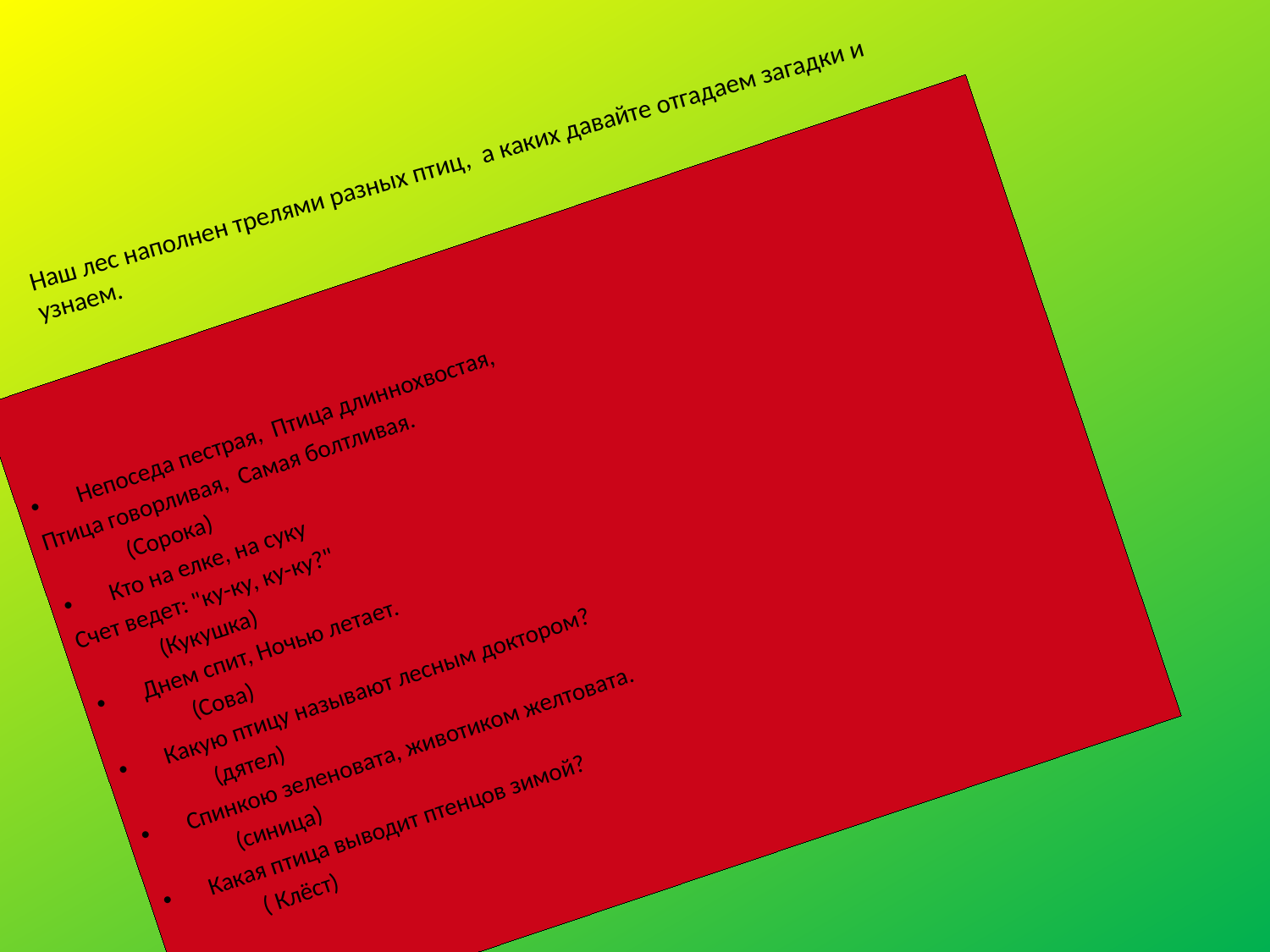

# Наш лес наполнен трелями разных птиц,  а каких давайте отгадаем загадки и узнаем.
Непоседа пестрая,  Птица длиннохвостая,
Птица говорливая,  Самая болтливая.
              (Сорока)
Кто на елке, на суку
Счет ведет: "ку-ку, ку-ку?"
              (Кукушка)
Днем спит, Ночью летает.
                (Сова)
Какую птицу называют лесным доктором?
                (дятел)
Спинкою зеленовата, животиком желтовата.
                (синица)
Какая птица выводит птенцов зимой?
                 ( Клёст)